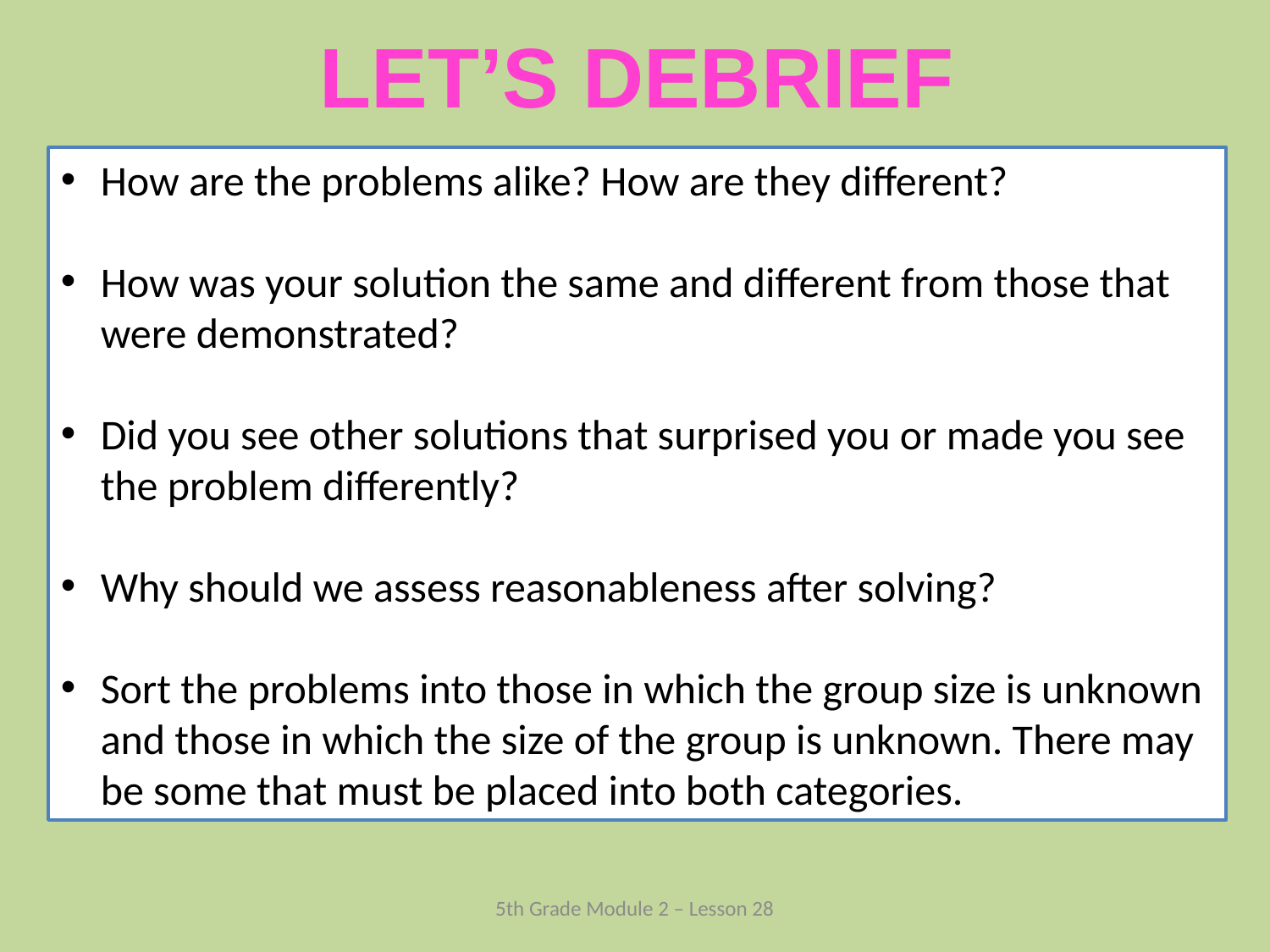

LET’S Debrief
How are the problems alike? How are they different?
How was your solution the same and different from those that were demonstrated?
Did you see other solutions that surprised you or made you see the problem differently?
Why should we assess reasonableness after solving?
Sort the problems into those in which the group size is unknown and those in which the size of the group is unknown. There may be some that must be placed into both categories.
5th Grade Module 2 – Lesson 28